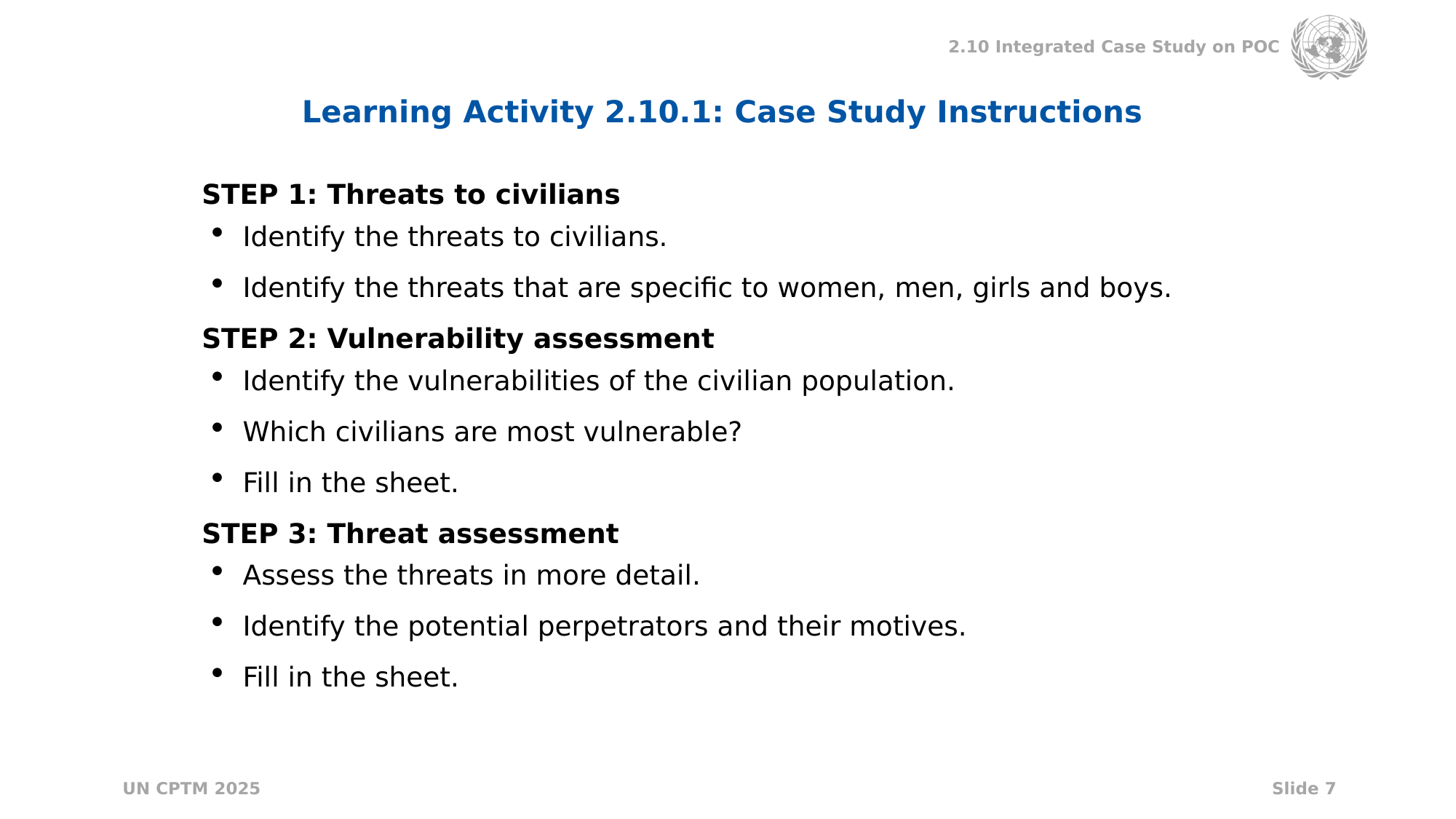

Learning Activity 2.10.1: Case Study Instructions
STEP 1: Threats to civilians
Identify the threats to civilians.
Identify the threats that are specific to women, men, girls and boys.
STEP 2: Vulnerability assessment
Identify the vulnerabilities of the civilian population.
Which civilians are most vulnerable?
Fill in the sheet.
STEP 3: Threat assessment
Assess the threats in more detail.
Identify the potential perpetrators and their motives.
Fill in the sheet.